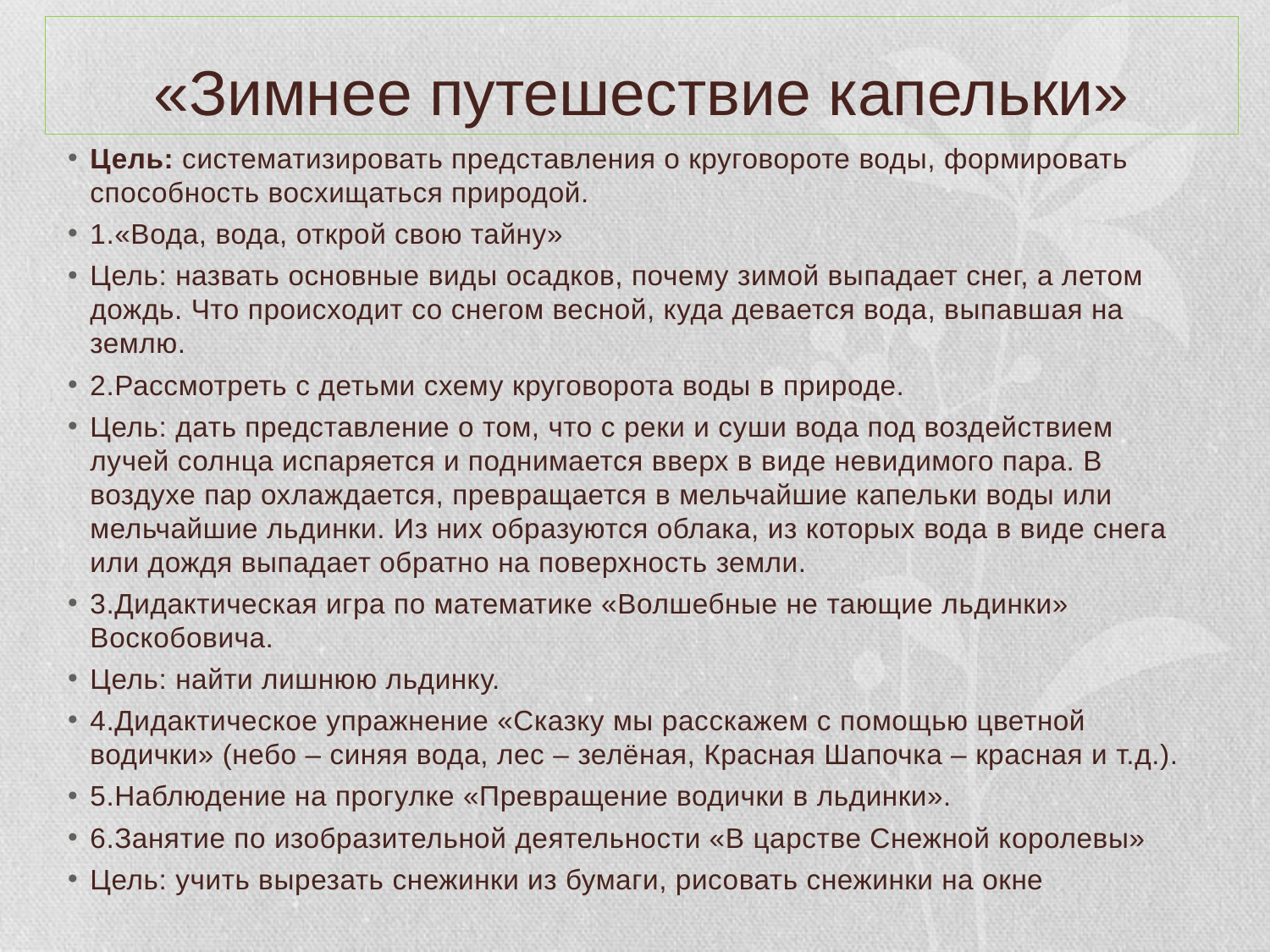

# «Зимнее путешествие капельки»
Цель: систематизировать представления о круговороте воды, формировать способность восхищаться природой.
1.«Вода, вода, открой свою тайну»
Цель: назвать основные виды осадков, почему зимой выпадает снег, а летом дождь. Что происходит со снегом весной, куда девается вода, выпавшая на землю.
2.Рассмотреть с детьми схему круговорота воды в природе.
Цель: дать представление о том, что с реки и суши вода под воздействием лучей солнца испаряется и поднимается вверх в виде невидимого пара. В воздухе пар охлаждается, превращается в мельчайшие капельки воды или мельчайшие льдинки. Из них образуются облака, из которых вода в виде снега или дождя выпадает обратно на поверхность земли.
3.Дидактическая игра по математике «Волшебные не тающие льдинки» Воскобовича.
Цель: найти лишнюю льдинку.
4.Дидактическое упражнение «Сказку мы расскажем с помощью цветной водички» (небо – синяя вода, лес – зелёная, Красная Шапочка – красная и т.д.).
5.Наблюдение на прогулке «Превращение водички в льдинки».
6.Занятие по изобразительной деятельности «В царстве Снежной королевы»
Цель: учить вырезать снежинки из бумаги, рисовать снежинки на окне